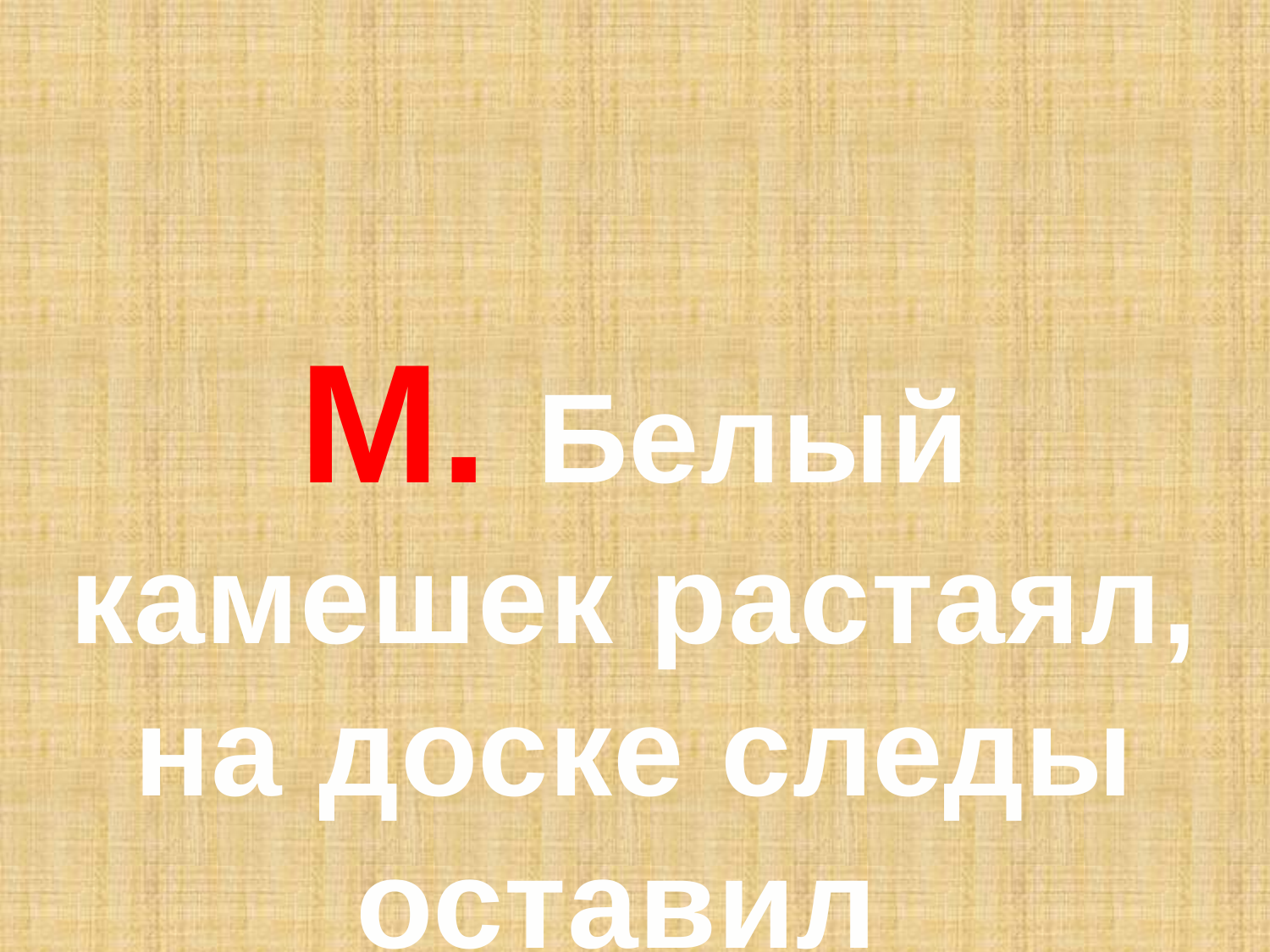

М. Белый камешек растаял, на доске следы оставил